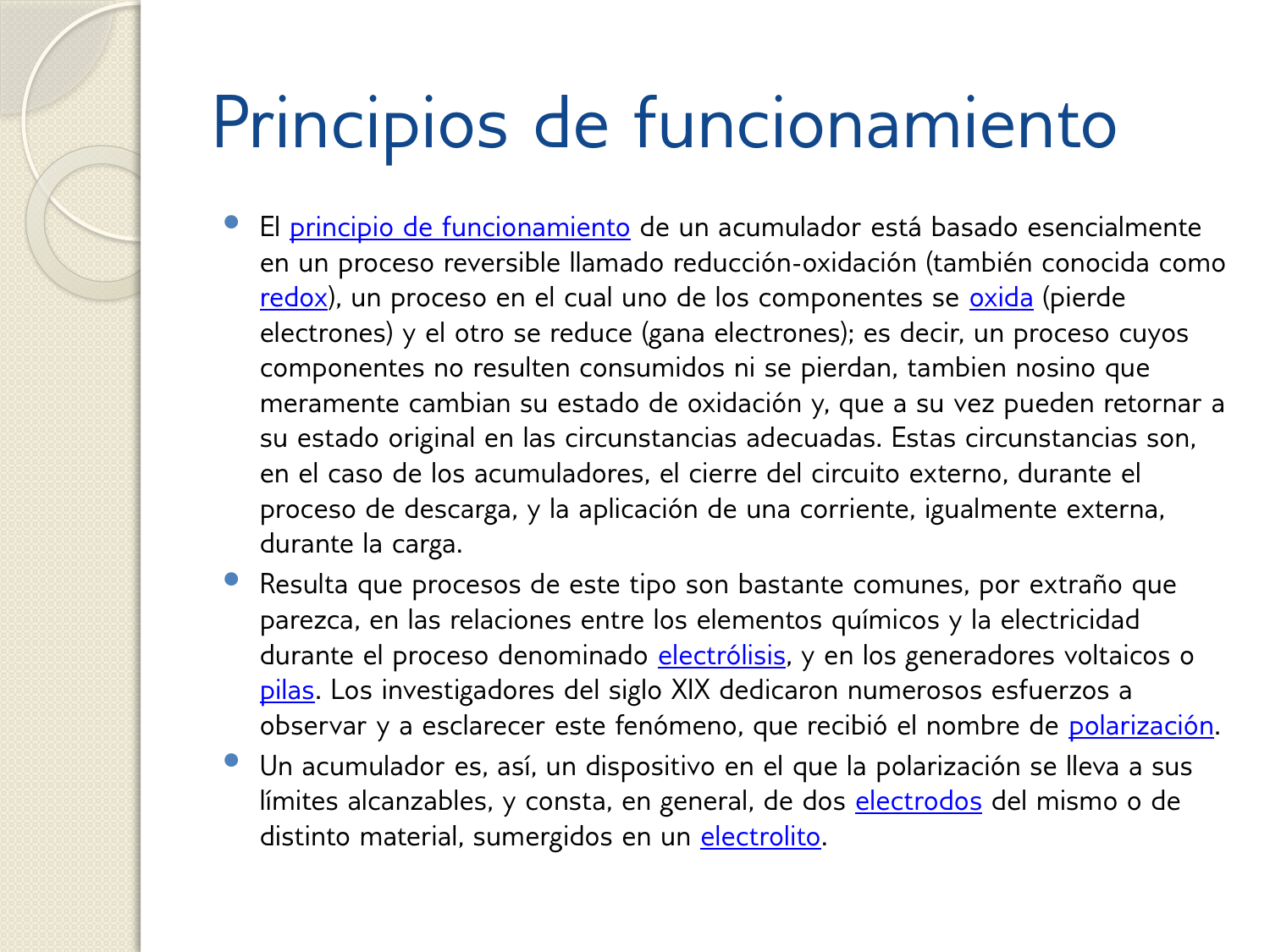

# Principios de funcionamiento
El principio de funcionamiento de un acumulador está basado esencialmente en un proceso reversible llamado reducción-oxidación (también conocida como redox), un proceso en el cual uno de los componentes se oxida (pierde electrones) y el otro se reduce (gana electrones); es decir, un proceso cuyos componentes no resulten consumidos ni se pierdan, tambien nosino que meramente cambian su estado de oxidación y, que a su vez pueden retornar a su estado original en las circunstancias adecuadas. Estas circunstancias son, en el caso de los acumuladores, el cierre del circuito externo, durante el proceso de descarga, y la aplicación de una corriente, igualmente externa, durante la carga.
Resulta que procesos de este tipo son bastante comunes, por extraño que parezca, en las relaciones entre los elementos químicos y la electricidad durante el proceso denominado electrólisis, y en los generadores voltaicos o pilas. Los investigadores del siglo XIX dedicaron numerosos esfuerzos a observar y a esclarecer este fenómeno, que recibió el nombre de polarización.
Un acumulador es, así, un dispositivo en el que la polarización se lleva a sus límites alcanzables, y consta, en general, de dos electrodos del mismo o de distinto material, sumergidos en un electrolito.